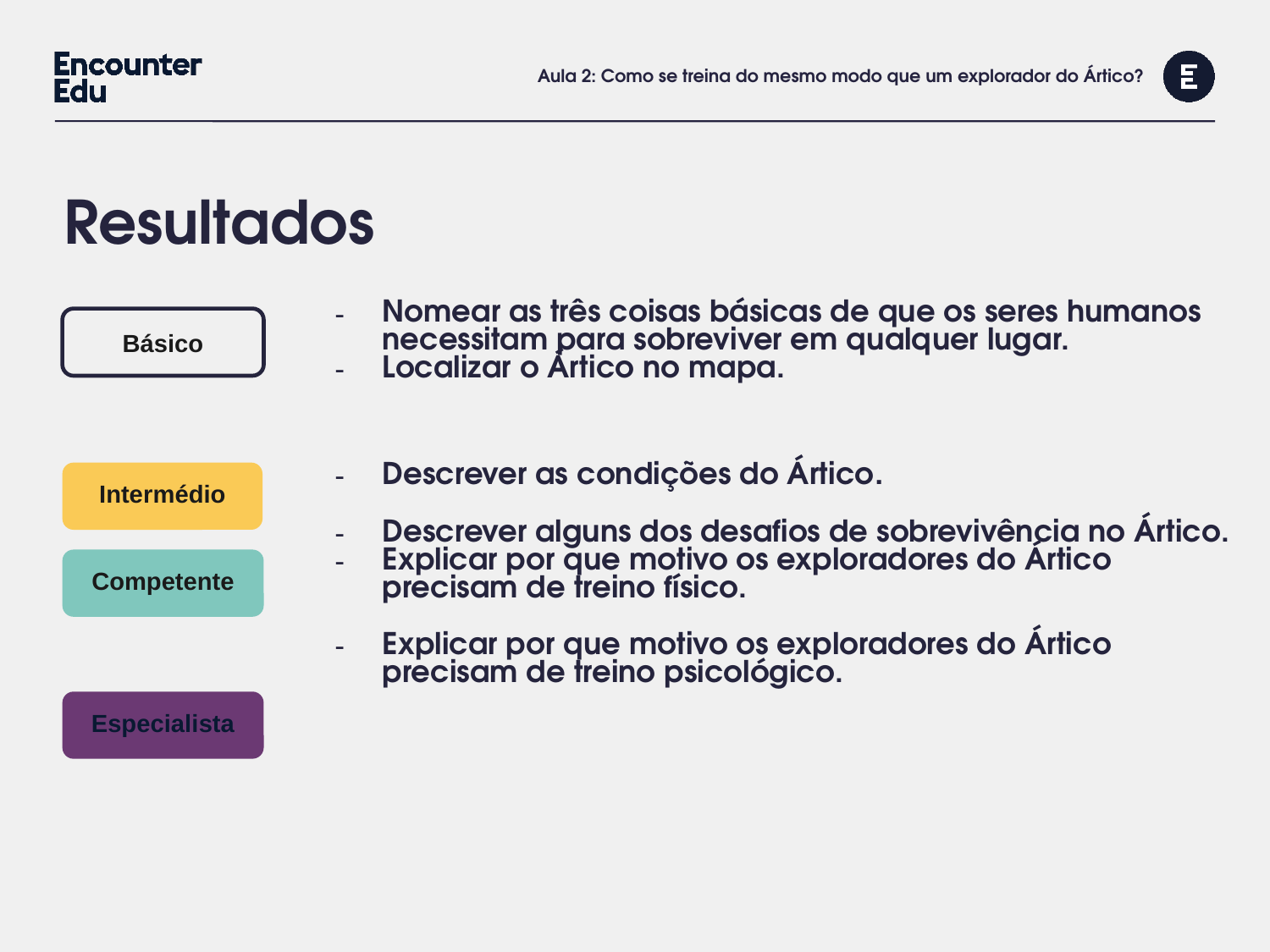

# Aula 2: Como se treina do mesmo modo que um explorador do Ártico?
Resultados
| Nomear as três coisas básicas de que os seres humanos necessitam para sobreviver em qualquer lugar. Localizar o Ártico no mapa. |
| --- |
| Descrever as condições do Ártico. Descrever alguns dos desafios de sobrevivência no Ártico. Explicar por que motivo os exploradores do Ártico precisam de treino físico. Explicar por que motivo os exploradores do Ártico precisam de treino psicológico. |
|  |
|  |
|  |
Básico
Intermédio
Competente
Especialista